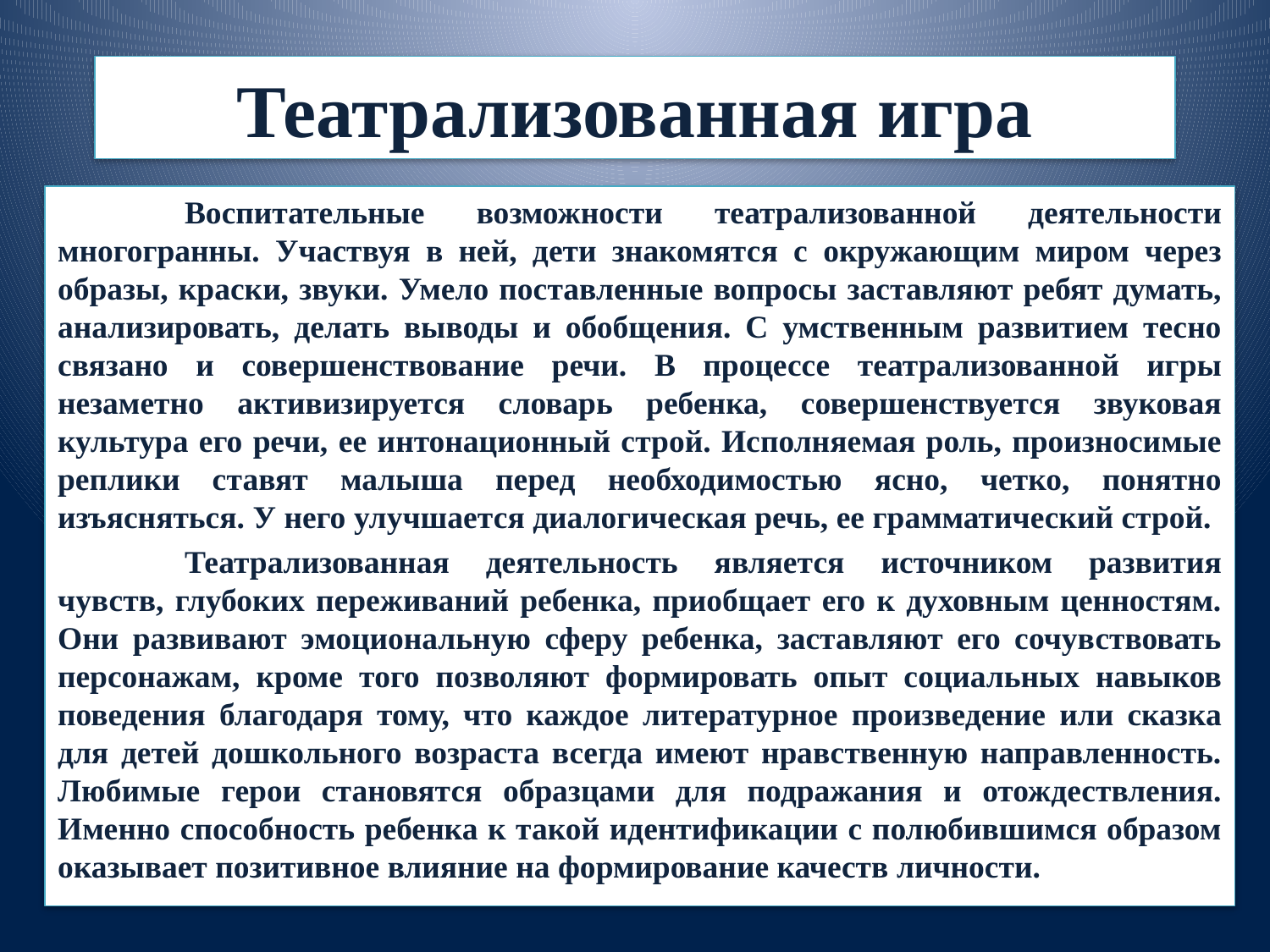

# Театрализованная игра
	Воспитательные возможности театрализованной деятельности многогранны. Участвуя в ней, дети знакомятся с окружающим миром через образы, краски, звуки. Умело поставленные вопросы заставляют ребят думать, анализировать, делать выводы и обобщения. С умственным развитием тесно связано и совершенствование речи. В процессе театрализованной игры незаметно активизируется словарь ребенка, совершенствуется звуковая культура его речи, ее интонационный строй. Исполняемая роль, произносимые реплики ставят малыша перед необходимостью ясно, четко, понятно изъясняться. У него улучшается диалогическая речь, ее грамматический строй.
	Театрализованная деятельность является источником развития чувств, глубоких переживаний ребенка, приобщает его к духовным ценностям. Они развивают эмоциональную сферу ребенка, заставляют его сочувствовать персонажам, кроме того позволяют формировать опыт социальных навыков поведения благодаря тому, что каждое литературное произведение или сказка для детей дошкольного возраста всегда имеют нравственную направленность. Любимые герои становятся образцами для подражания и отождествления. Именно способность ребенка к такой идентификации с полюбившимся образом оказывает позитивное влияние на формирование качеств личности.